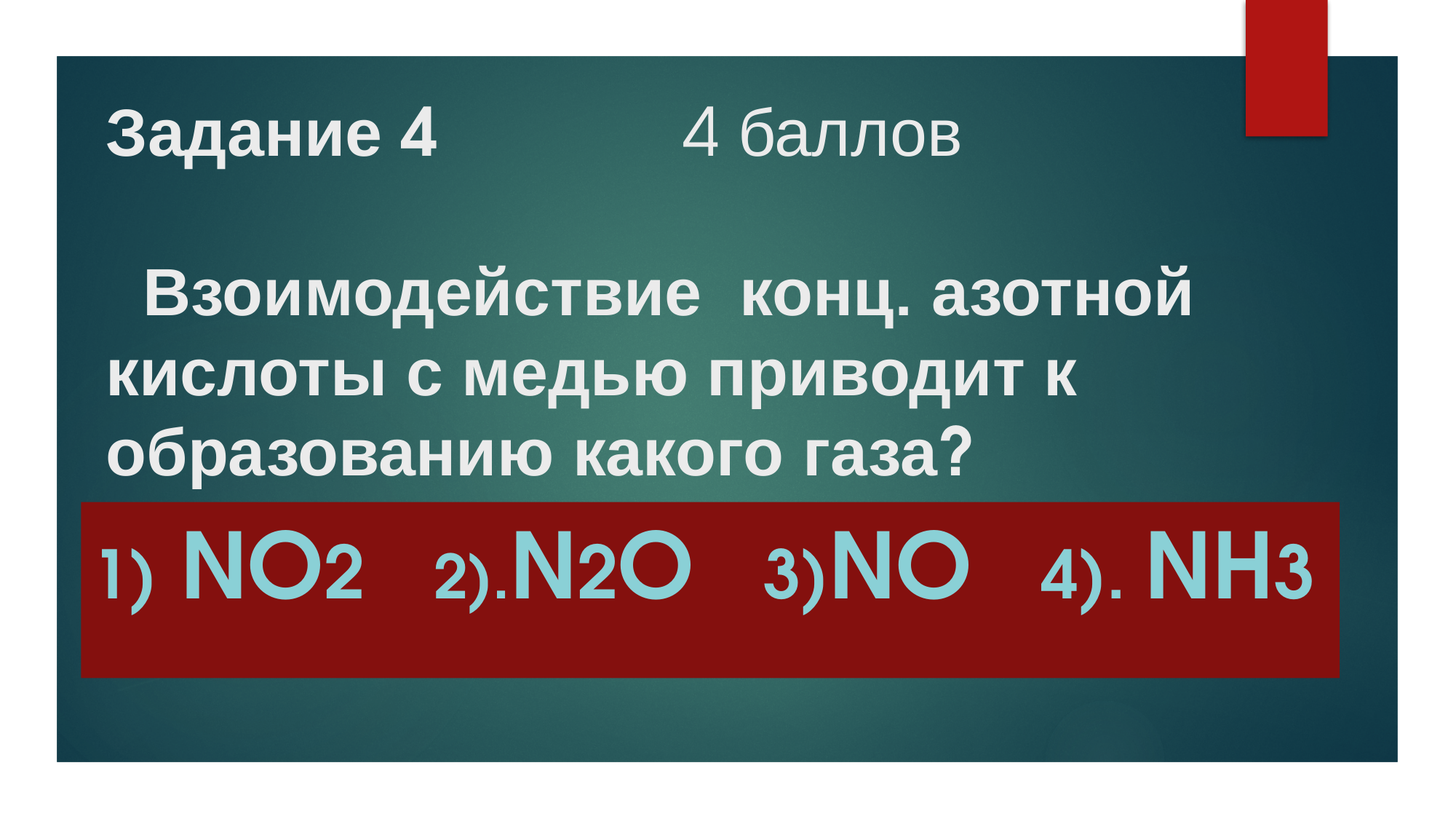

# Задание 4             4 баллов Взоимодействие  конц. азотной кислоты с медью приводит к образованию какого газа?
1) NO2   2).N2O   3)NO   4). NH3